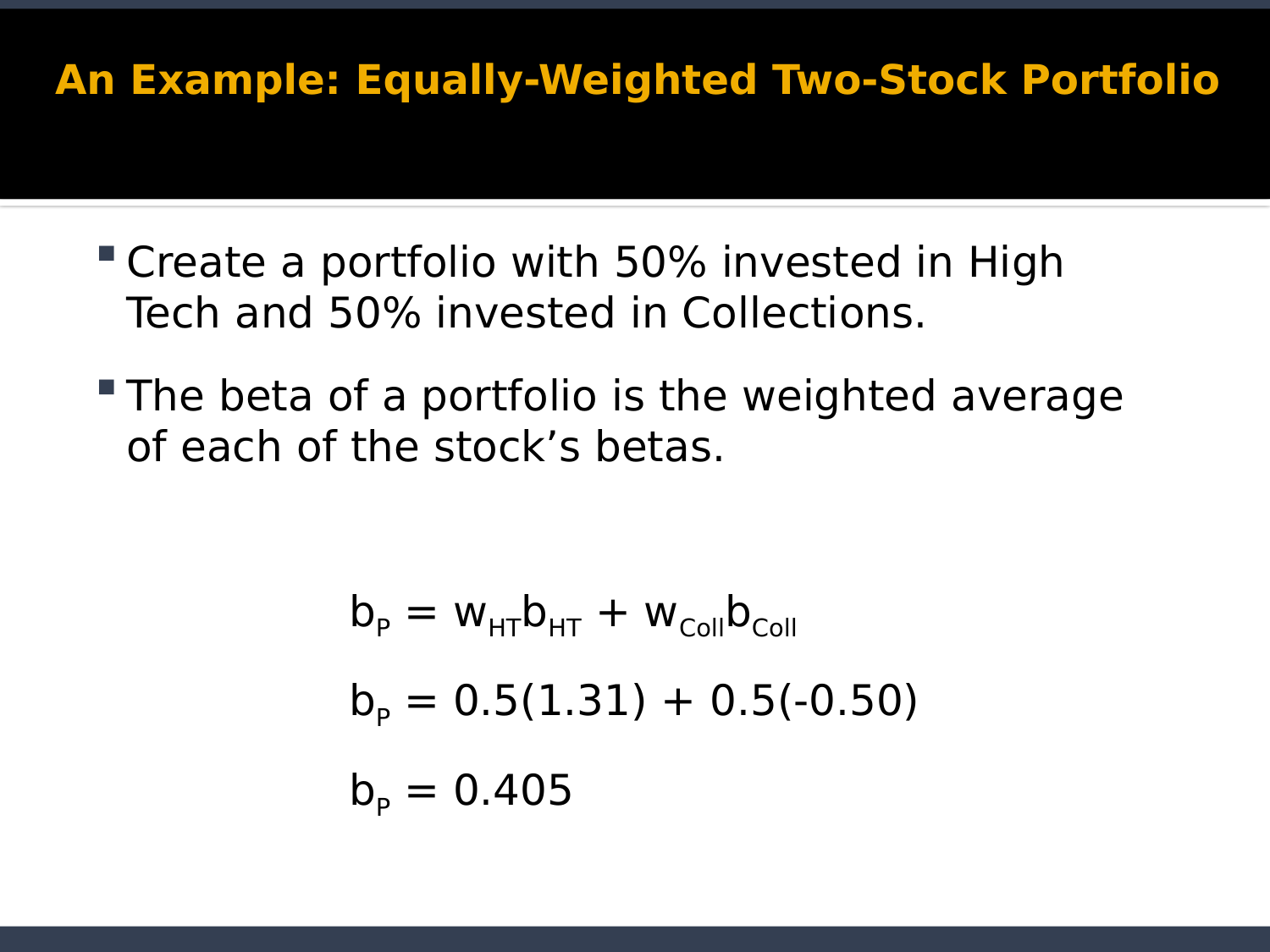

# An Example: Equally-Weighted Two-Stock Portfolio
Create a portfolio with 50% invested in High Tech and 50% invested in Collections.
The beta of a portfolio is the weighted average of each of the stock’s betas.

		bP = wHTbHT + wCollbColl
		bP = 0.5(1.31) + 0.5(-0.50)
		bP = 0.405